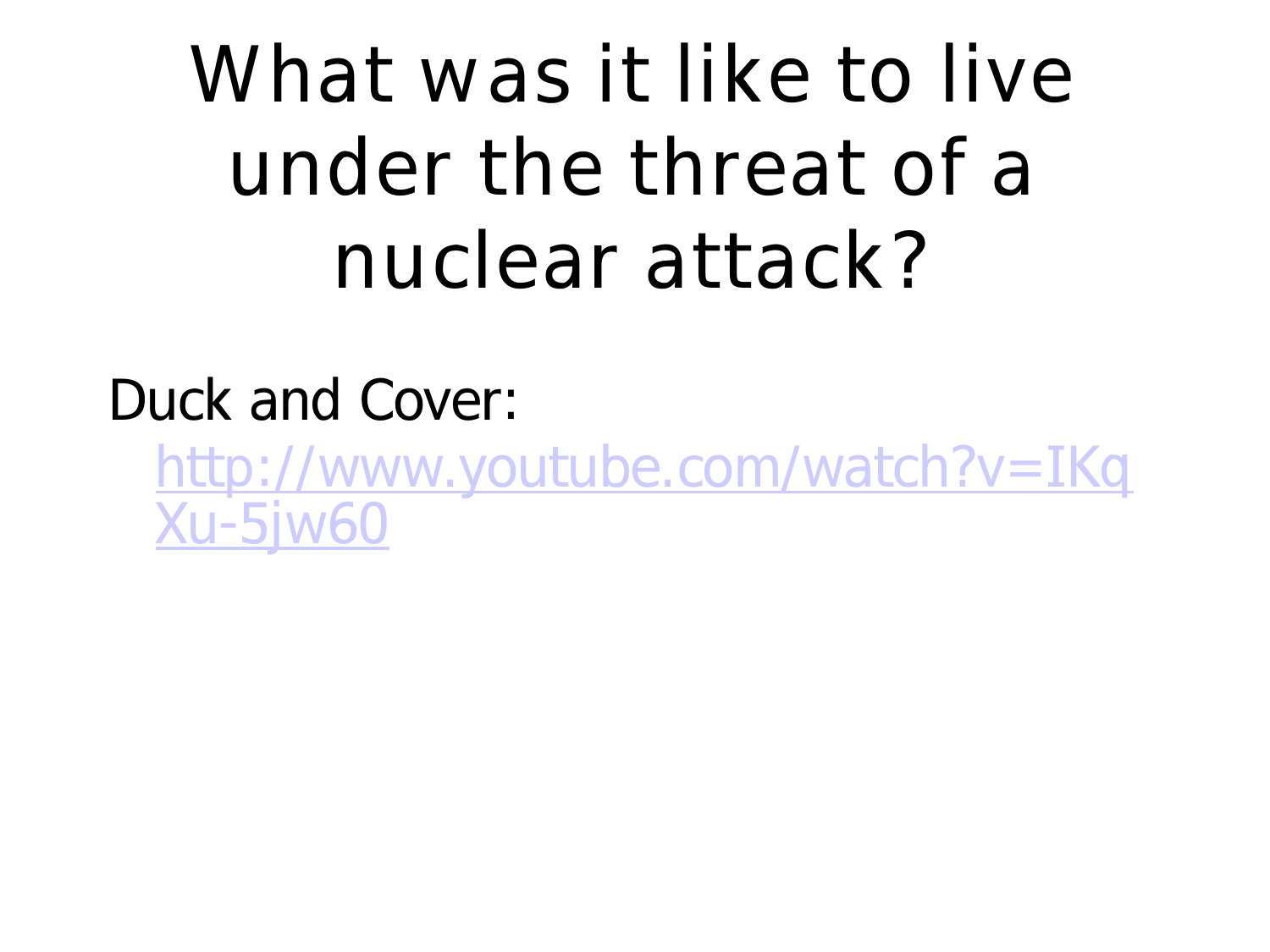

# What was it like to live under the threat of a nuclear attack?

Duck and Cover:  http://www.youtube.com/watch?v=IKqXu-5jw60